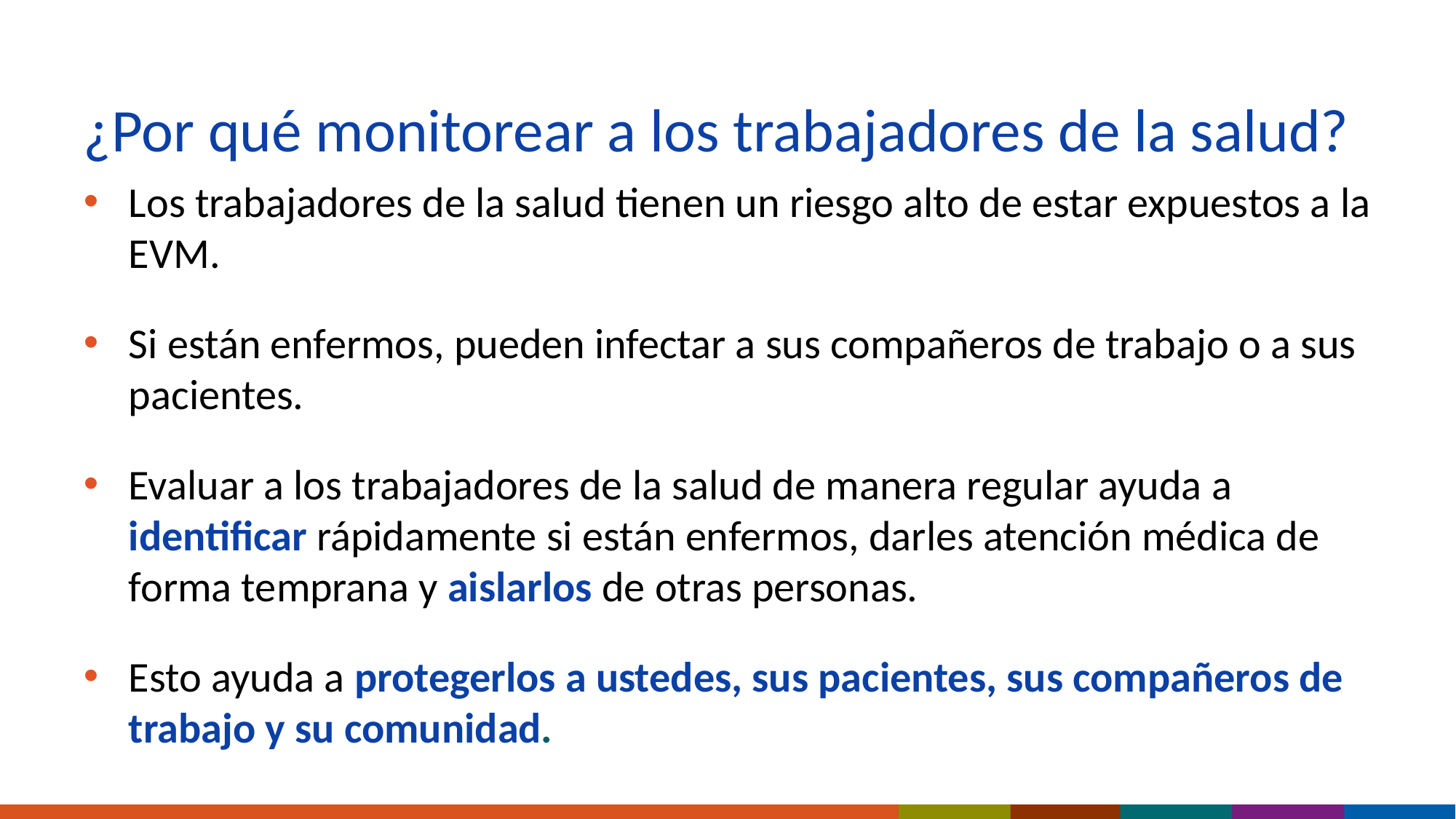

# ¿Por qué monitorear a los trabajadores de la salud?
Los trabajadores de la salud tienen un riesgo alto de estar expuestos a la EVM.
Si están enfermos, pueden infectar a sus compañeros de trabajo o a sus pacientes.
Evaluar a los trabajadores de la salud de manera regular ayuda a identificar rápidamente si están enfermos, darles atención médica de forma temprana y aislarlos de otras personas.
Esto ayuda a protegerlos a ustedes, sus pacientes, sus compañeros de trabajo y su comunidad.